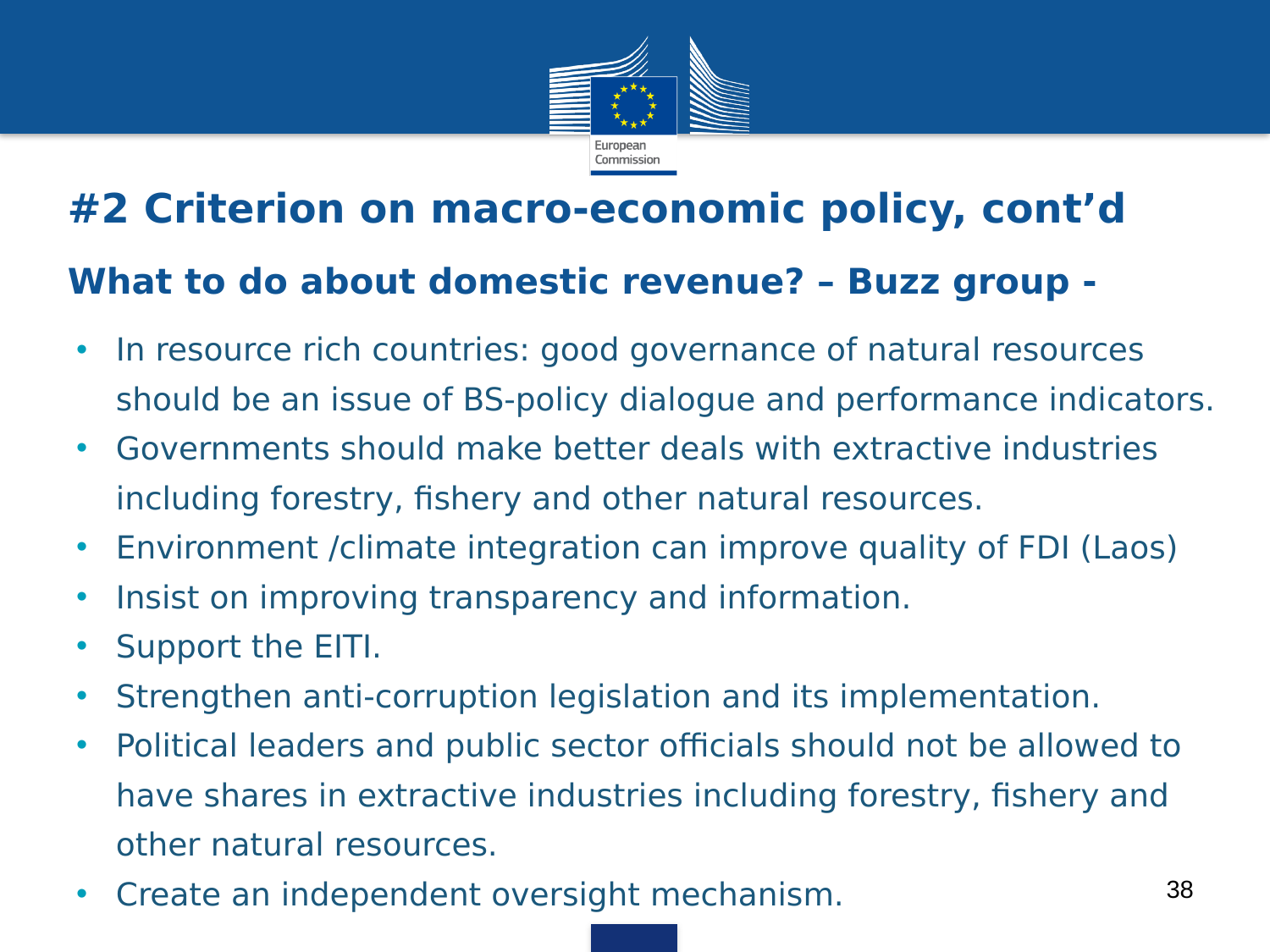

#2 Criterion on macro-economic policy, cont’d
# What to do about domestic revenue? – Buzz group -
In resource rich countries: good governance of natural resources should be an issue of BS-policy dialogue and performance indicators.
Governments should make better deals with extractive industries including forestry, fishery and other natural resources.
Environment /climate integration can improve quality of FDI (Laos)
Insist on improving transparency and information.
Support the EITI.
Strengthen anti-corruption legislation and its implementation.
Political leaders and public sector officials should not be allowed to have shares in extractive industries including forestry, fishery and other natural resources.
Create an independent oversight mechanism.
38